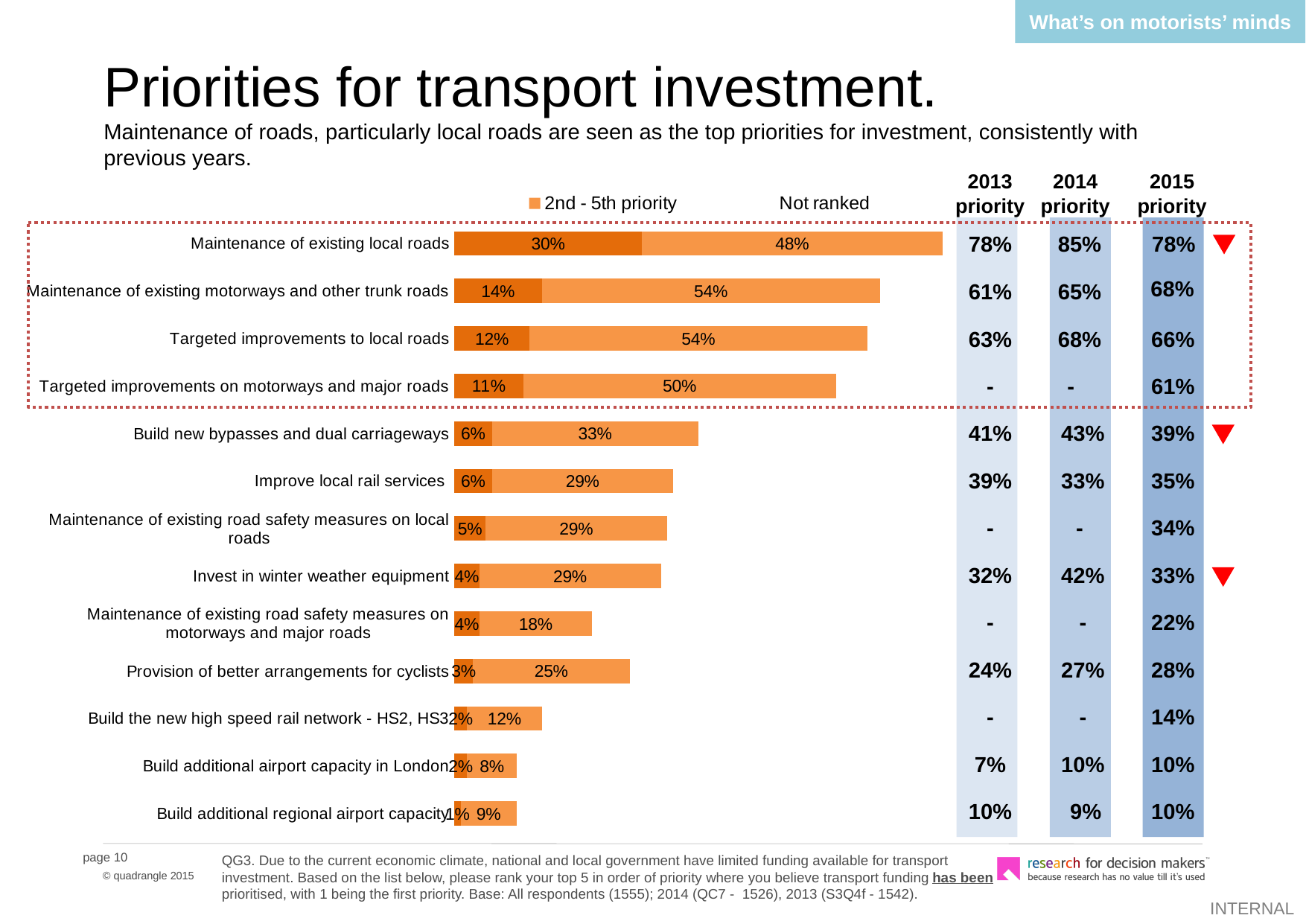

What’s on motorists’ minds
# Priorities for transport investment. Maintenance of roads, particularly local roads are seen as the top priorities for investment, consistently with previous years.

[unsupported chart]

2013 priority
2014 priority
2015 priority

78%
85%
78%

68%
61%
65%
63%
68%
66%
-
-
61%
41%
43%
39%

39%
33%
35%
-
-
34%
32%
42%
33%

-
-
22%
24%
27%
28%
-
-
14%
7%
10%
10%
10%
9%
10%
QG3. Due to the current economic climate, national and local government have limited funding available for transport investment. Based on the list below, please rank your top 5 in order of priority where you believe transport funding has been prioritised, with 1 being the first priority. Base: All respondents (1555); 2014 (QC7 -  1526), 2013 (S3Q4f - 1542).